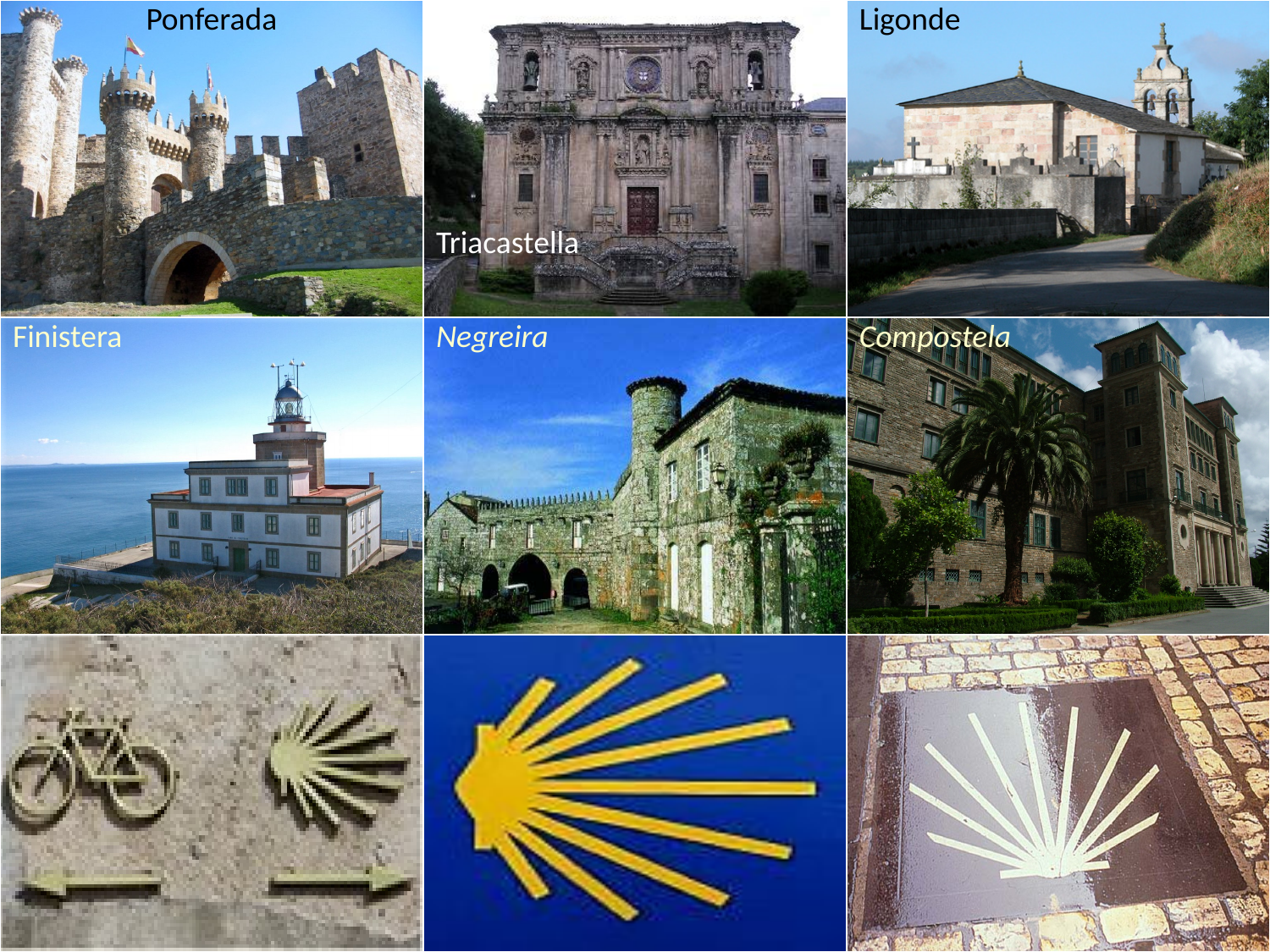

| Ponferada | Triacastella | Ligonde |
| --- | --- | --- |
| Finistera | Negreira | Compostela |
|  |  |  |